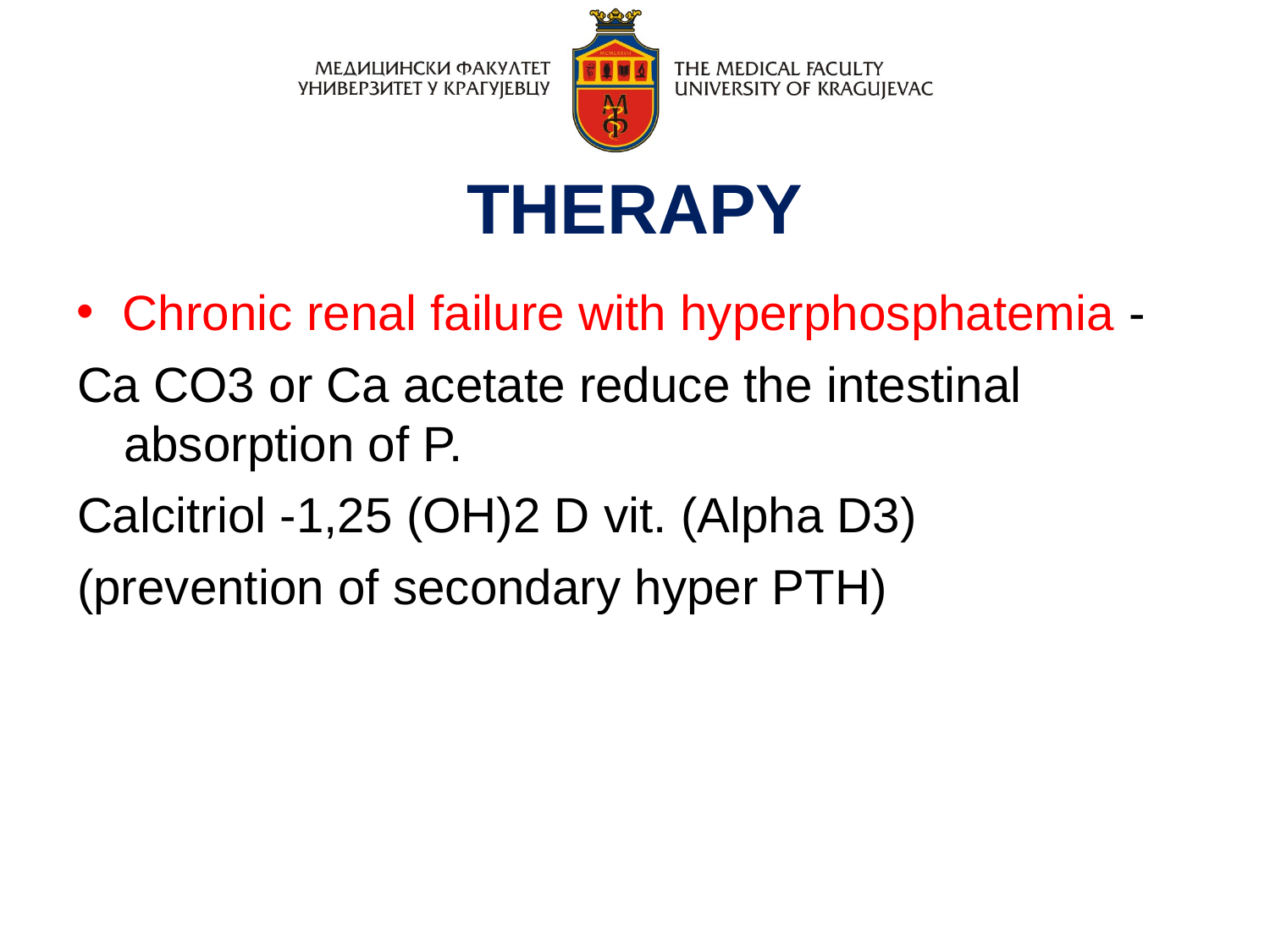

THERAPY
Chronic renal failure with hyperphosphatemia -
Ca CO3 or Ca acetate reduce the intestinal absorption of P.
Calcitriol -1,25 (OH)2 D vit. (Alpha D3)
(prevention of secondary hyper PTH)